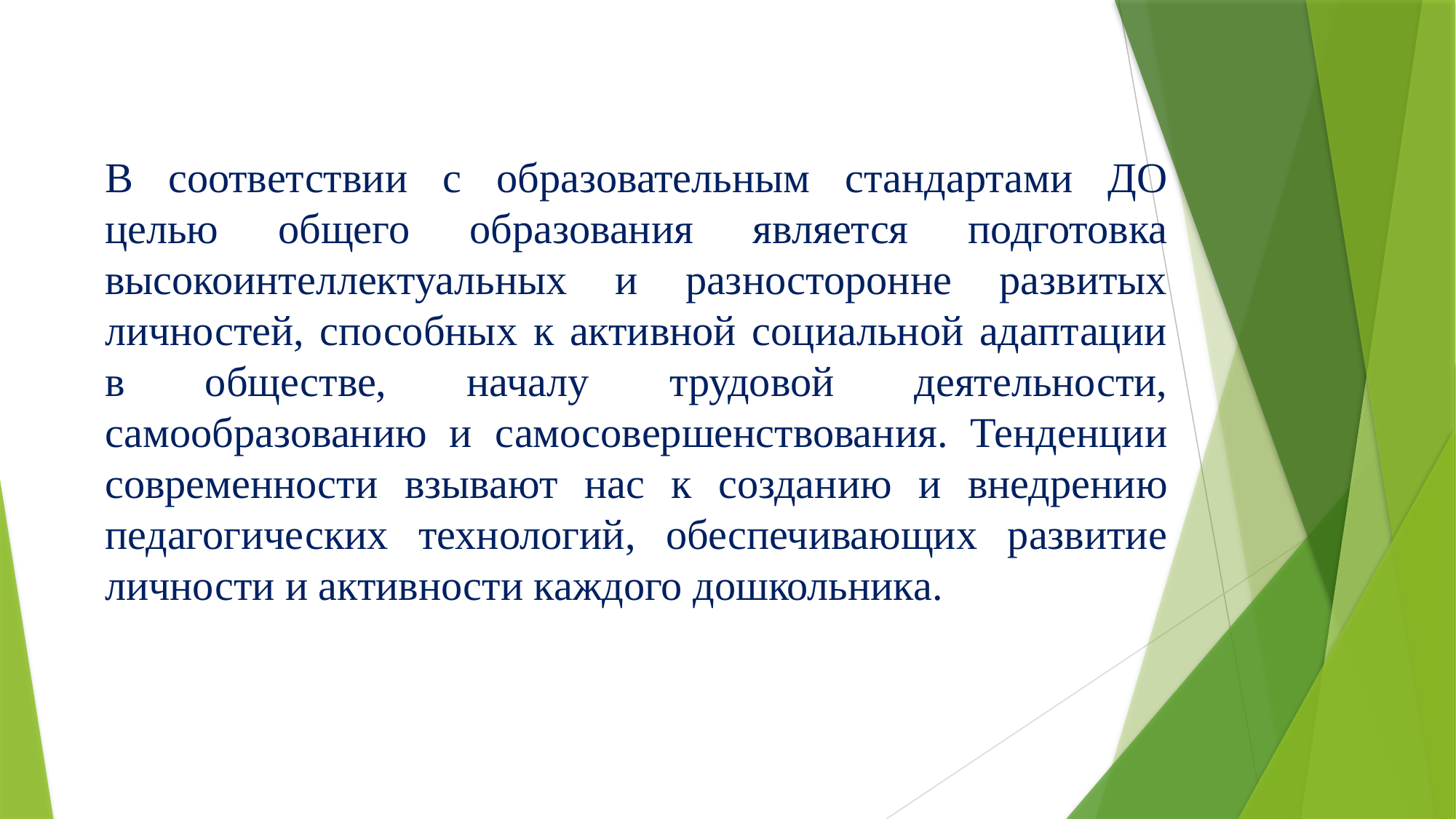

# В соответствии с образовательным стандартами ДО целью общего образования является подготовка высокоинтеллектуальных и разносторонне развитых личностей, способных к активной социальной адаптации в обществе, началу трудовой деятельности, самообразованию и самосовершенствования. Тенденции современности взывают нас к созданию и внедрению педагогических технологий, обеспечивающих развитие личности и активности каждого дошкольника.